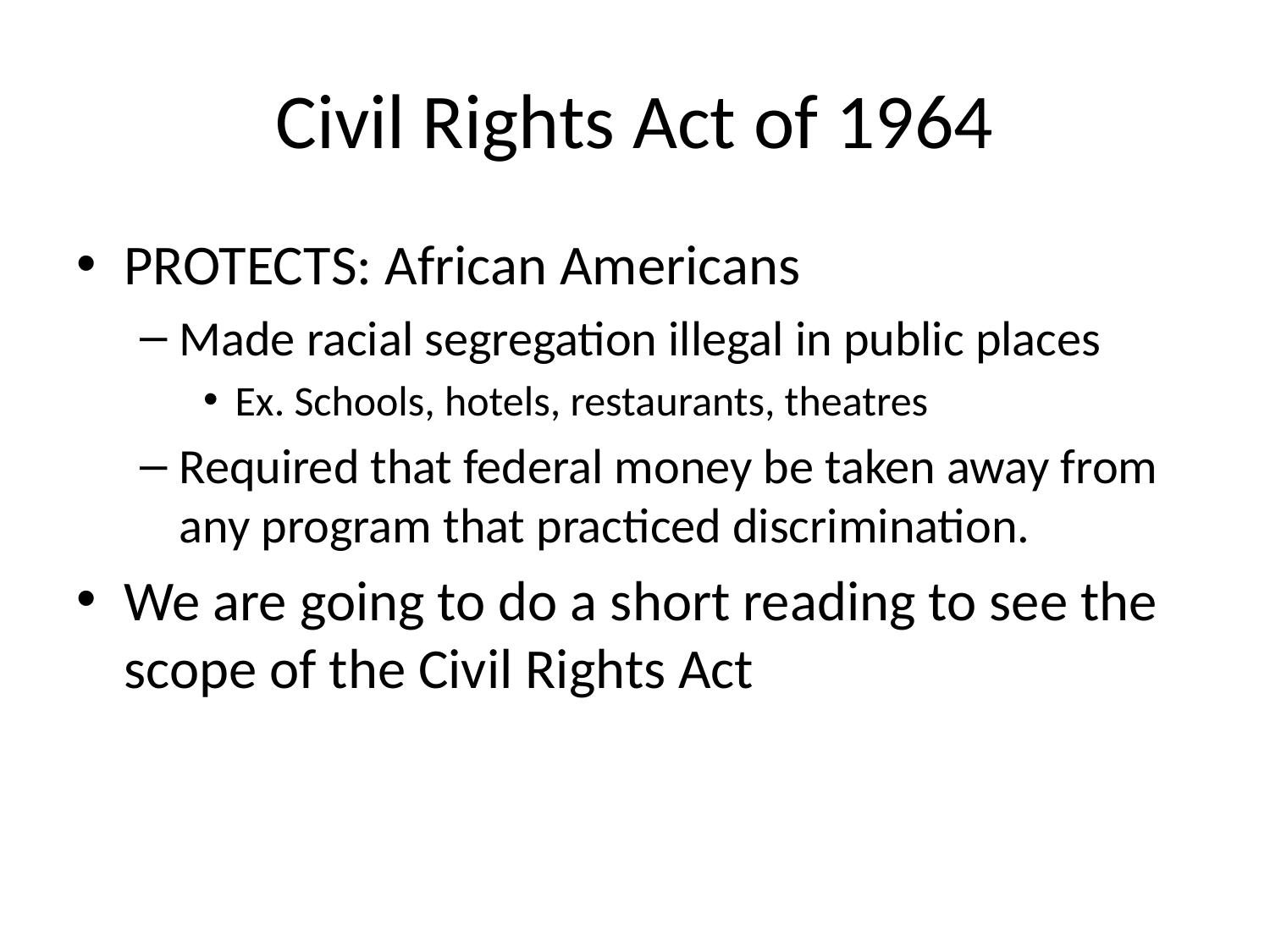

# Civil Rights Act of 1964
PROTECTS: African Americans
Made racial segregation illegal in public places
Ex. Schools, hotels, restaurants, theatres
Required that federal money be taken away from any program that practiced discrimination.
We are going to do a short reading to see the scope of the Civil Rights Act